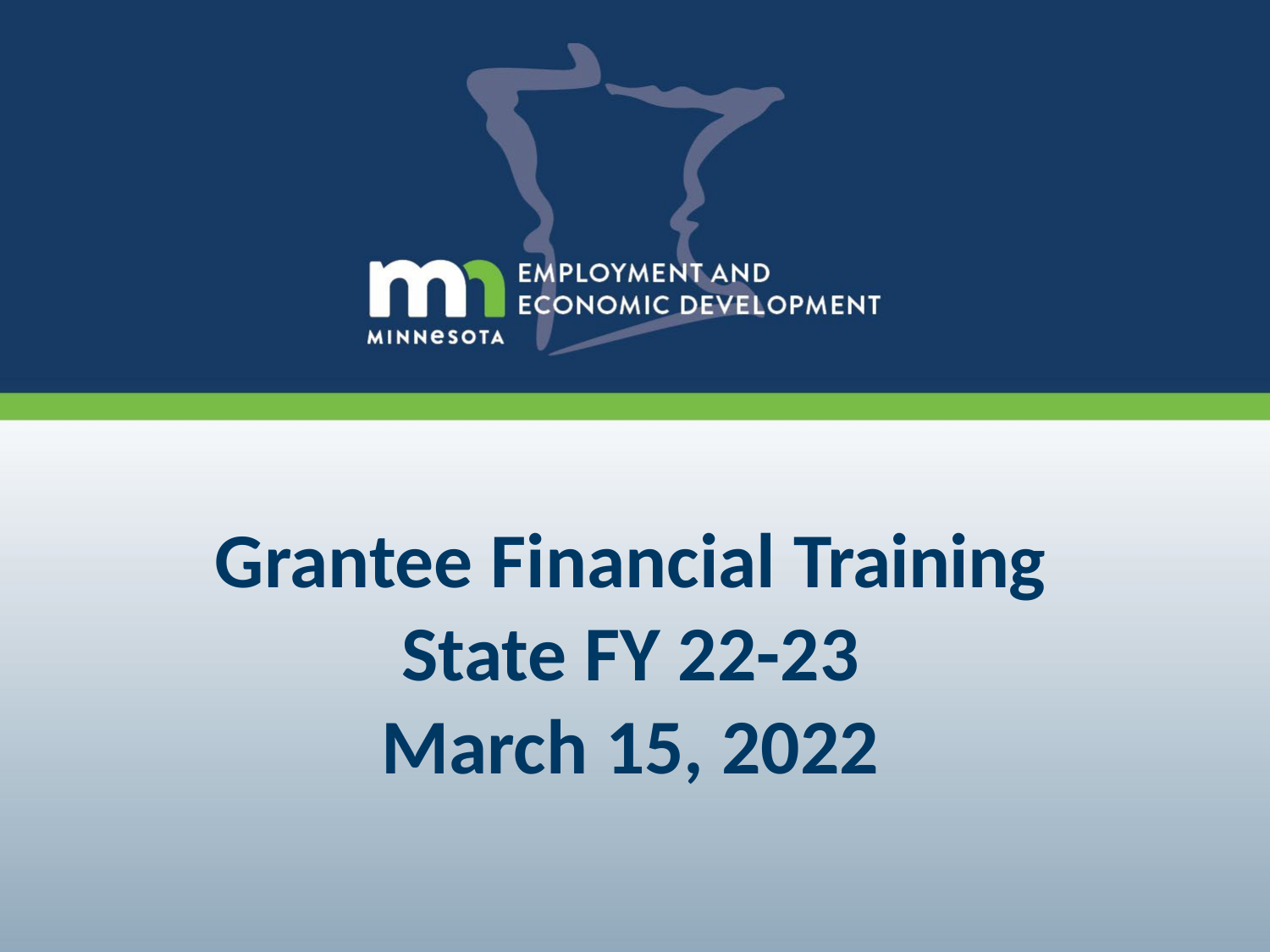

# Grantee Financial Training
State FY 22-23
March 15, 2022